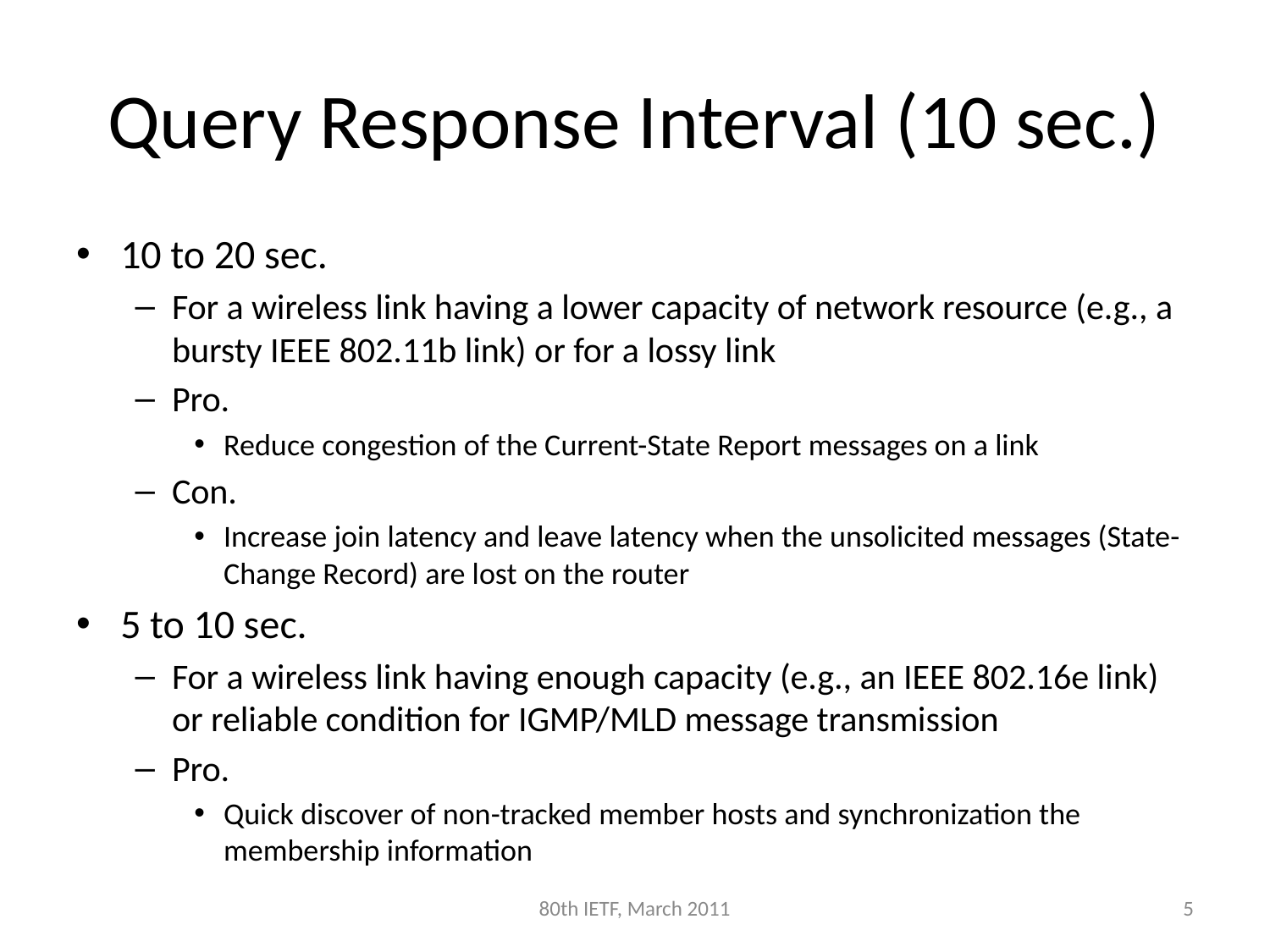

# Query Response Interval (10 sec.)
10 to 20 sec.
For a wireless link having a lower capacity of network resource (e.g., a bursty IEEE 802.11b link) or for a lossy link
Pro.
Reduce congestion of the Current-State Report messages on a link
Con.
Increase join latency and leave latency when the unsolicited messages (State-Change Record) are lost on the router
5 to 10 sec.
For a wireless link having enough capacity (e.g., an IEEE 802.16e link) or reliable condition for IGMP/MLD message transmission
Pro.
Quick discover of non-tracked member hosts and synchronization the membership information
80th IETF, March 2011
5